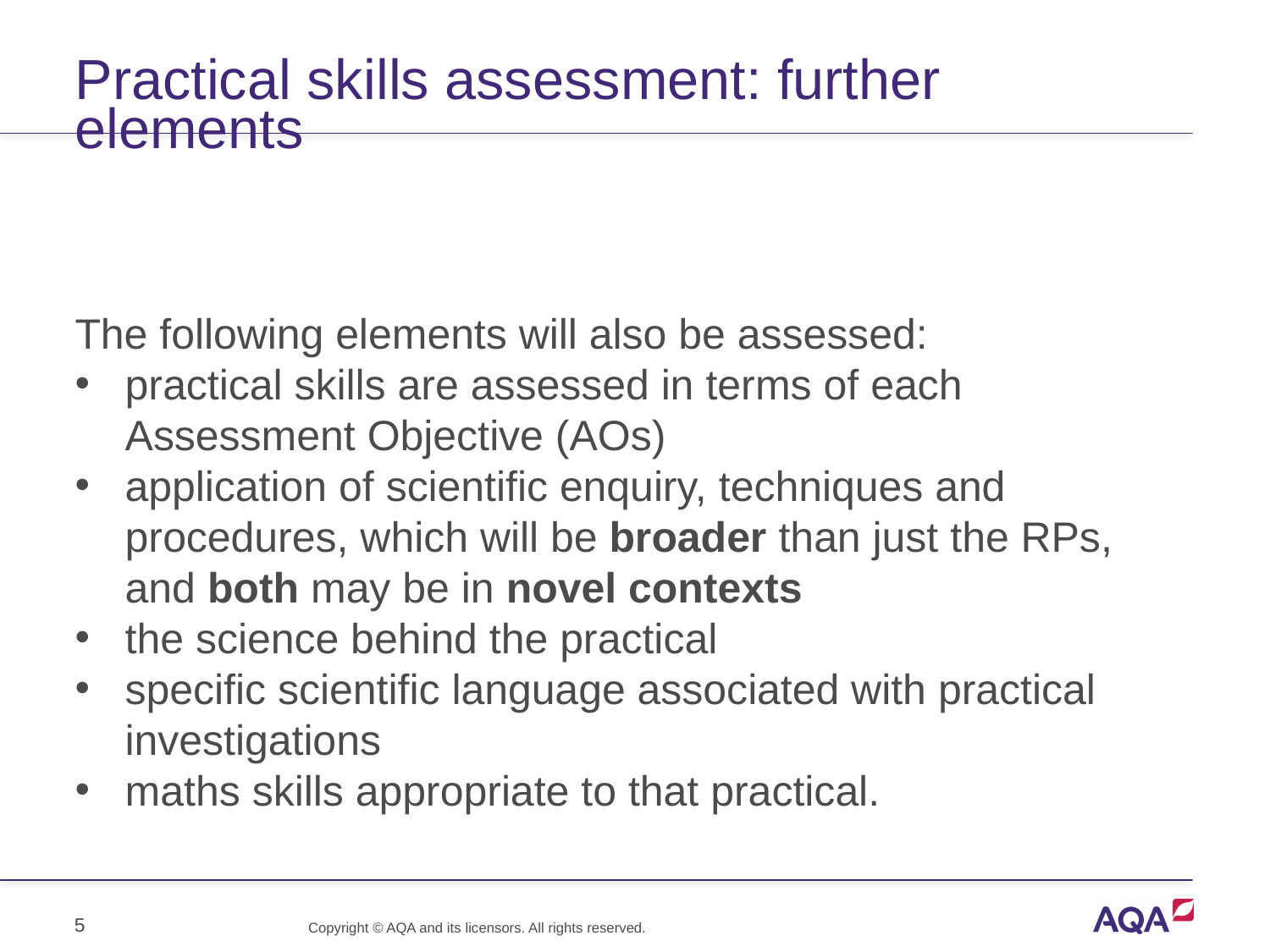

# Practical skills assessment: further elements
The following elements will also be assessed:
practical skills are assessed in terms of each Assessment Objective (AOs)
application of scientific enquiry, techniques and procedures, which will be broader than just the RPs, and both may be in novel contexts
the science behind the practical
specific scientific language associated with practical investigations
maths skills appropriate to that practical.

5
Copyright © AQA and its licensors. All rights reserved.